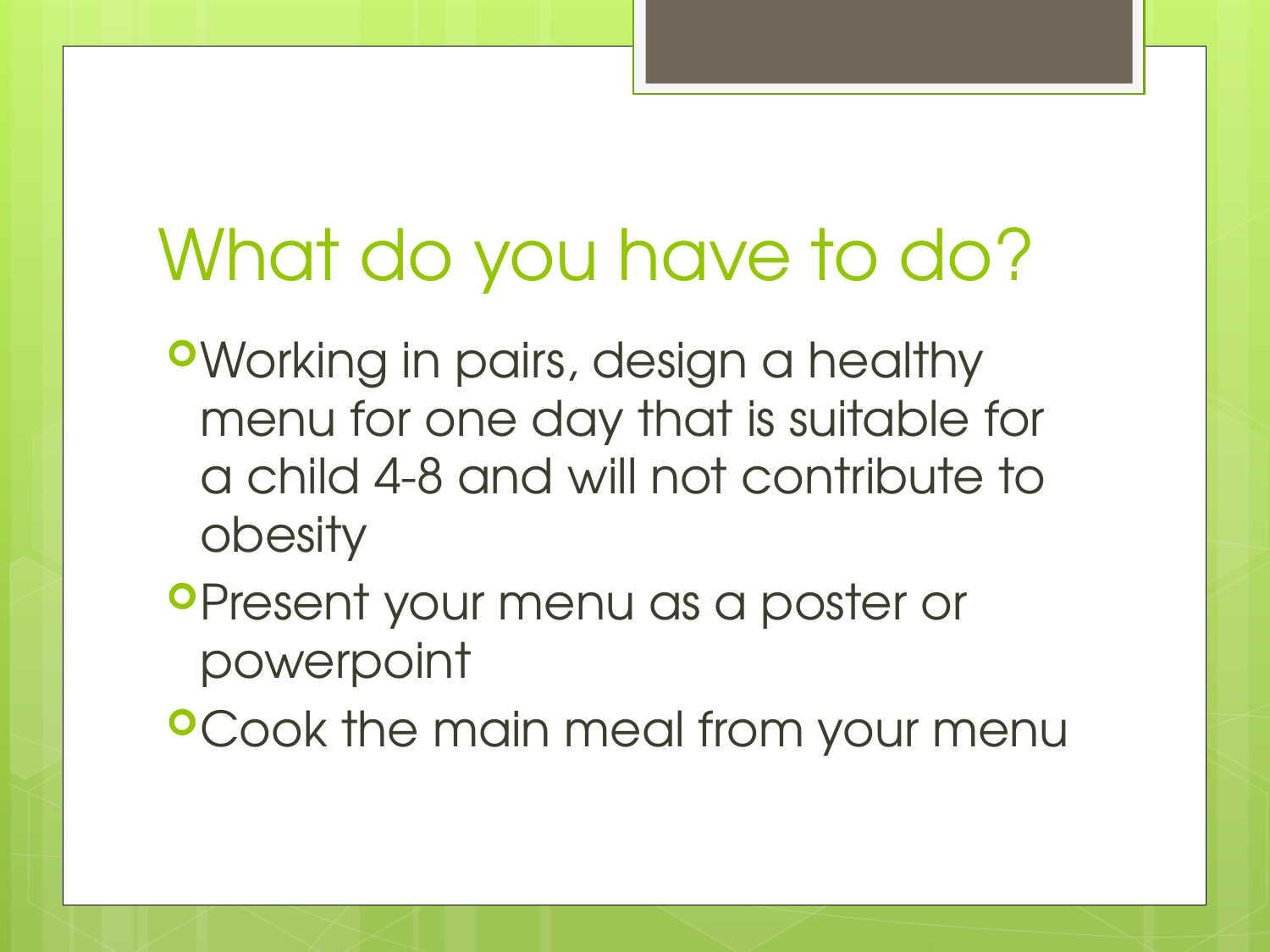

# What do you have to do?
Working in pairs, design a healthy menu for one day that is suitable for a child 4-8 and will not contribute to obesity
Present your menu as a poster or powerpoint
Cook the main meal from your menu